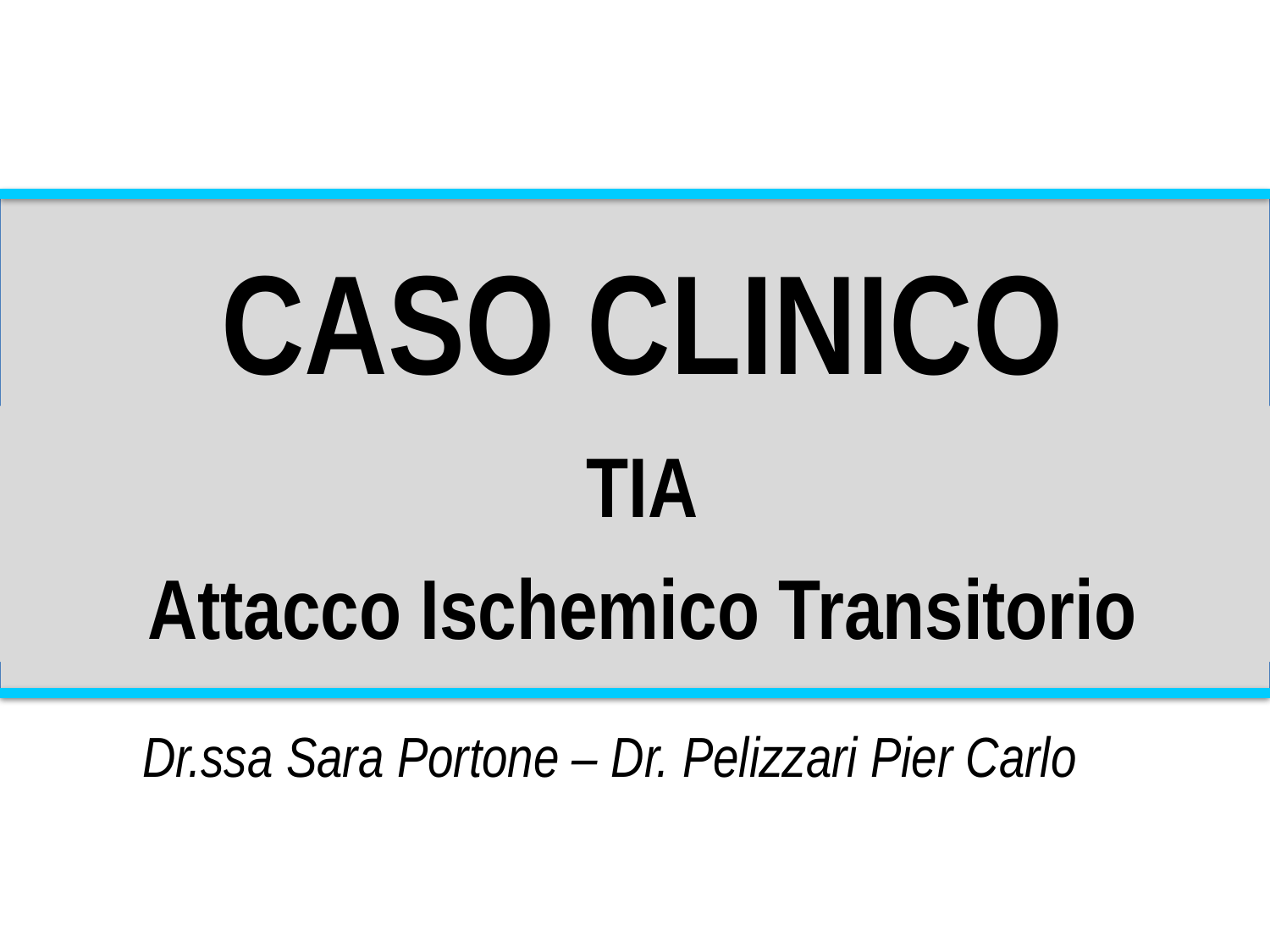

CASO CLINICO
TIA
Attacco Ischemico Transitorio
Dr.ssa Sara Portone – Dr. Pelizzari Pier Carlo